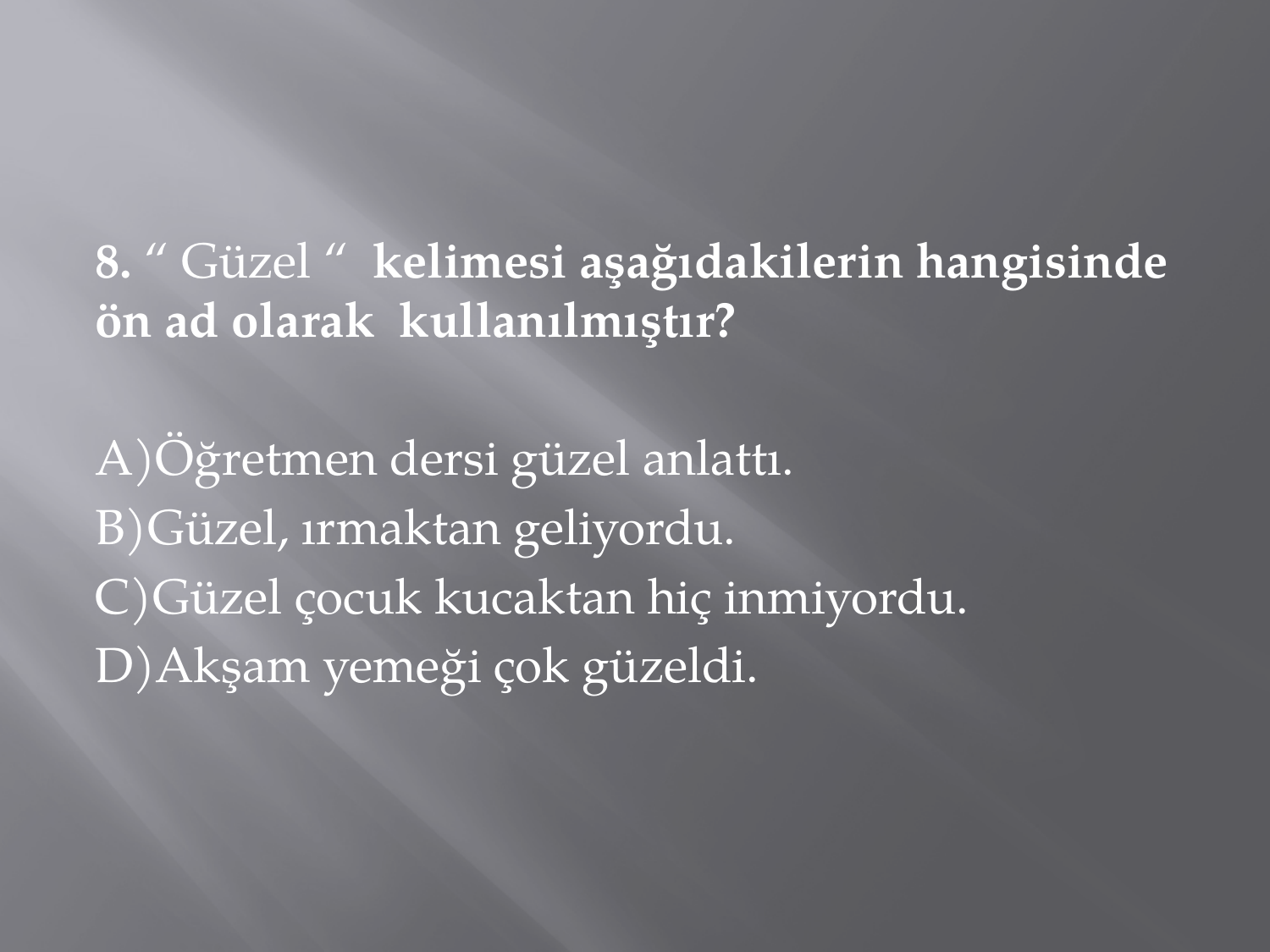

8. “ Güzel “  kelimesi aşağıdakilerin hangisinde ön ad olarak  kullanılmıştır?

A)Öğretmen dersi güzel anlattı.
B)Güzel, ırmaktan geliyordu.
C)Güzel çocuk kucaktan hiç inmiyordu.
D)Akşam yemeği çok güzeldi.